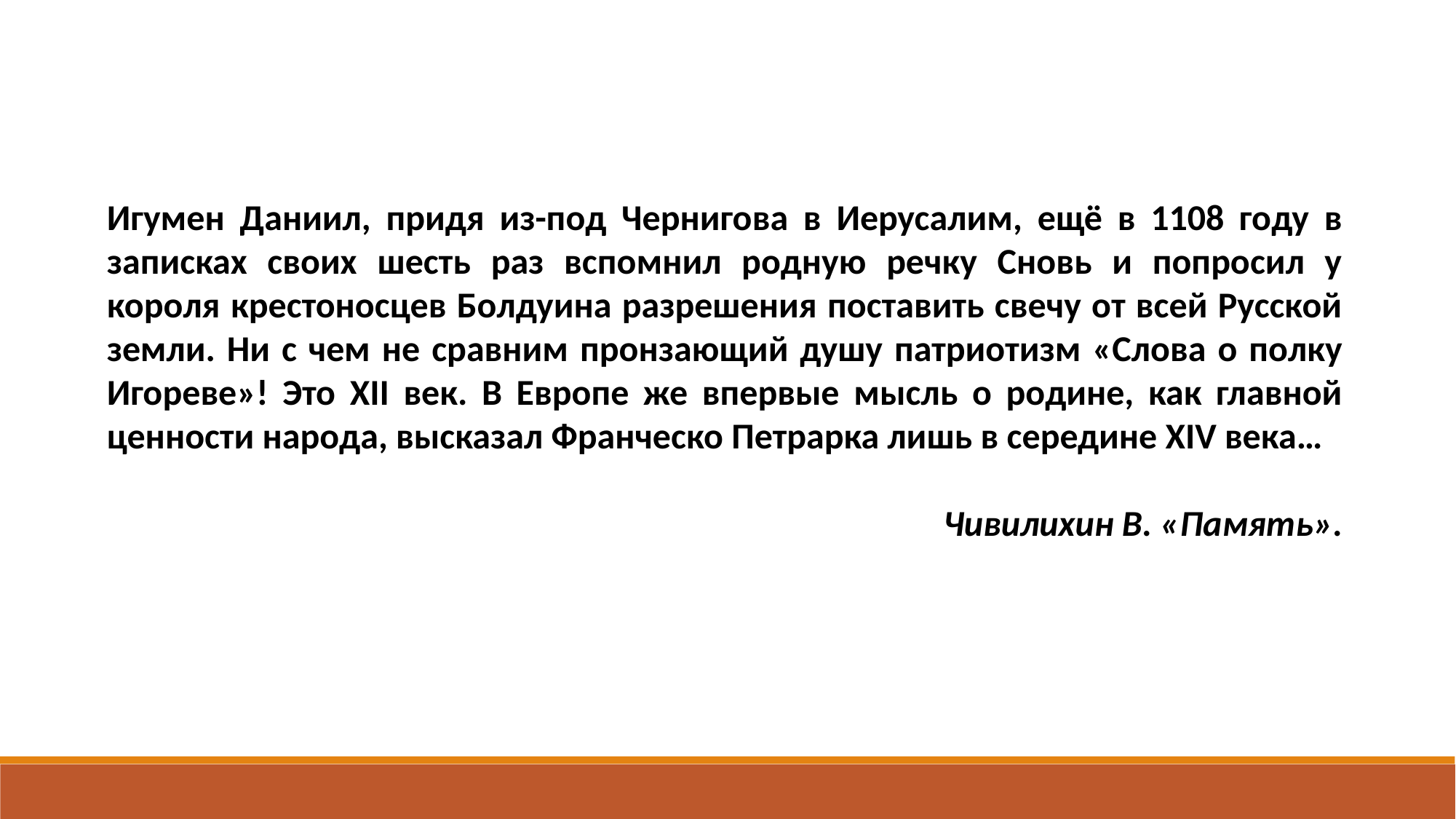

Игумен Даниил, придя из-под Чернигова в Иерусалим, ещё в 1108 году в записках своих шесть раз вспомнил родную речку Сновь и попросил у короля крестоносцев Болдуина разрешения поставить свечу от всей Русской земли. Ни с чем не сравним пронзающий душу патриотизм «Слова о полку Игореве»! Это XII век. В Европе же впервые мысль о родине, как главной ценности народа, высказал Франческо Петрарка лишь в середине XIV века…

Чивилихин В. «Память».